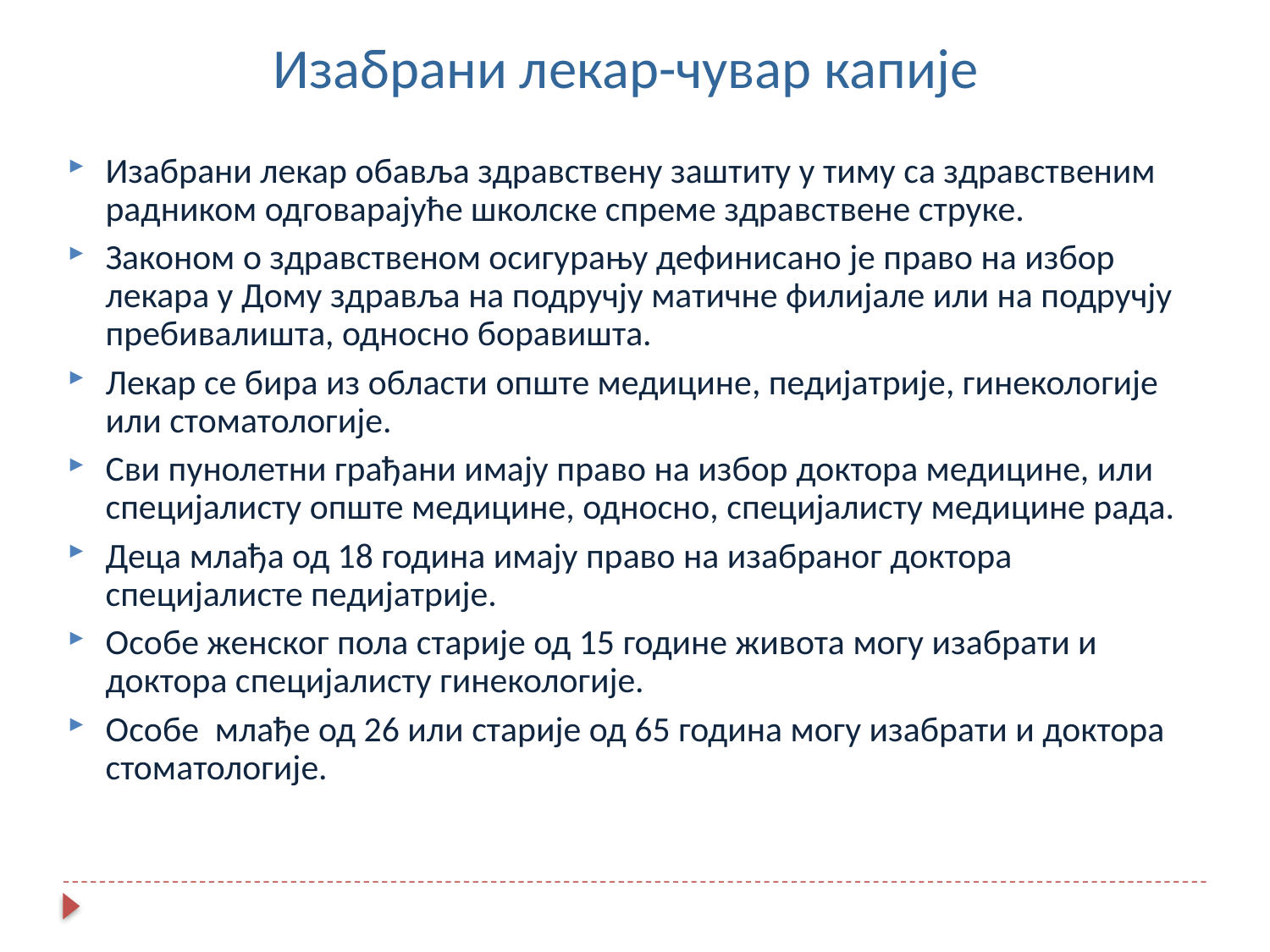

Изабрани лекар-чувар капије
Изабрани лекар обавља здравствену заштиту у тиму са здравственим радником одговарајуће школске спреме здравствене струке.
Законом о здравственом осигурању дефинисано је право на избор лекара у Дому здравља на подручју матичне филијале или на подручју пребивалишта, односно боравишта.
Лекар се бира из области опште медицине, педијатрије, гинекологије или стоматологије.
Сви пунолетни грађани имају право на избор доктора медицине, или  специјалисту опште медицине, односно, специјалисту медицине рада.
Деца млађа од 18 година имају право на изабраног доктора специјалисте педијатрије.
Особе женског пола старије од 15 године живота могу изабрати и  доктора специјалисту гинекологије.
Особе  млађе од 26 или старије од 65 година могу изабрати и доктора стоматологије.